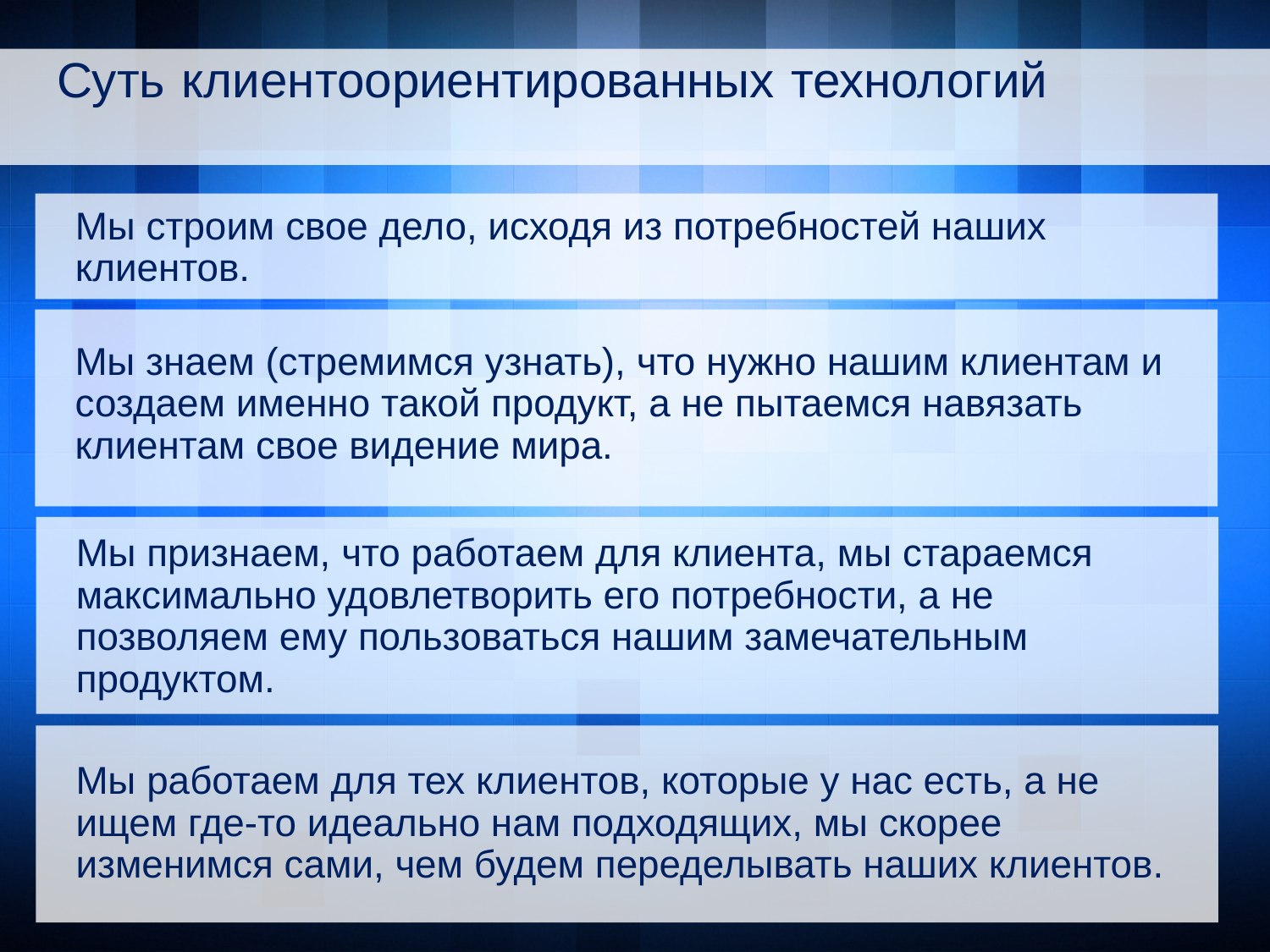

Суть клиентоориентированных технологий

Мы строим свое дело, исходя из потребностей наших клиентов.

Мы знаем (стремимся узнать), что нужно нашим клиентам и создаем именно такой продукт, а не пытаемся навязать клиентам свое видение мира.

Мы признаем, что работаем для клиента, мы стараемся максимально удовлетворить его потребности, а не позволяем ему пользоваться нашим замечательным продуктом.

Мы работаем для тех клиентов, которые у нас есть, а не ищем где-то идеально нам подходящих, мы скорее изменимся сами, чем будем переделывать наших клиентов.